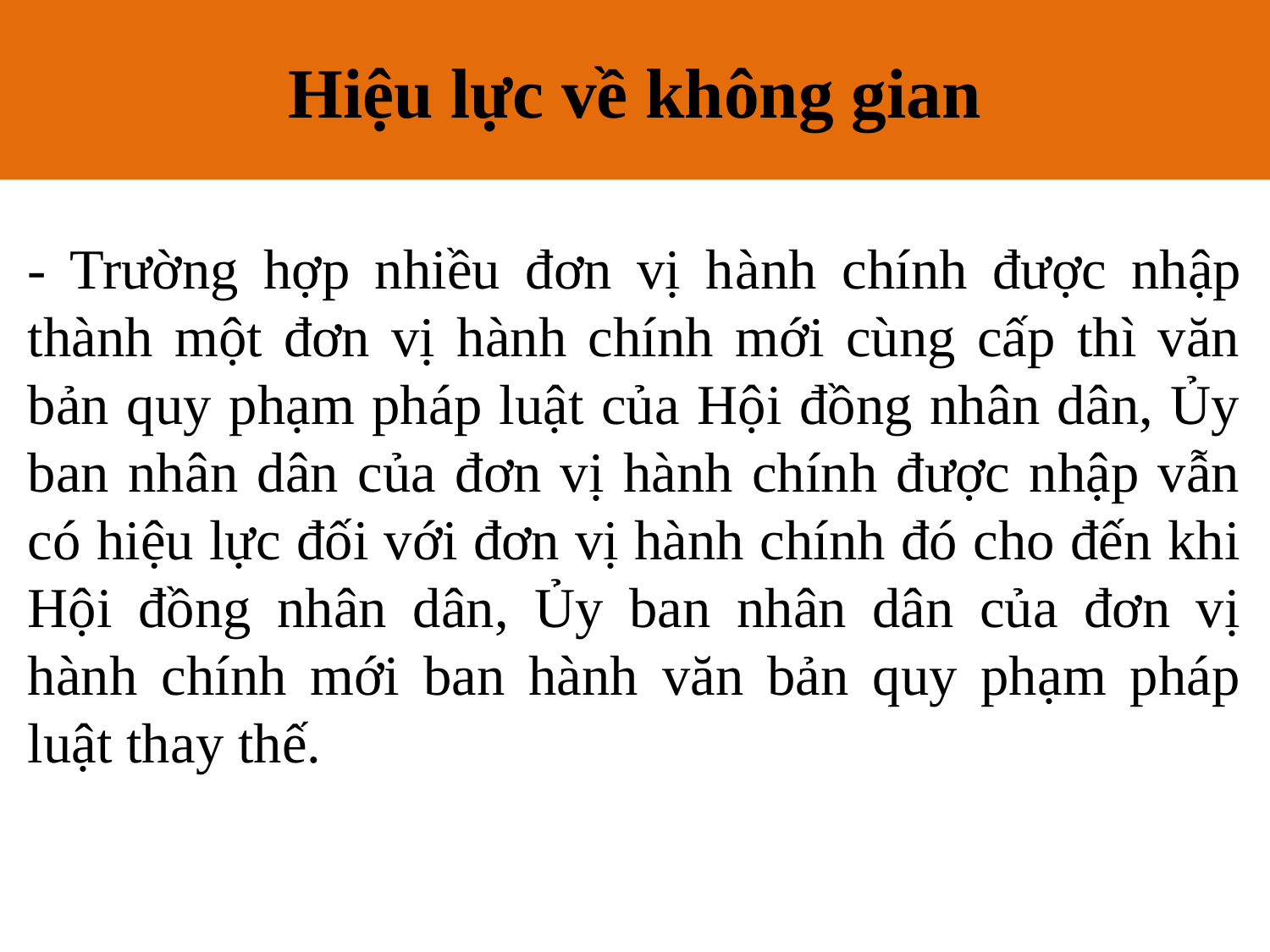

Hiệu lực về không gian
# III. Hiệu lực và nguyên tắc áp dụng văn bản quản lý nhà nước
- Trường hợp nhiều đơn vị hành chính được nhập thành một đơn vị hành chính mới cùng cấp thì văn bản quy phạm pháp luật của Hội đồng nhân dân, Ủy ban nhân dân của đơn vị hành chính được nhập vẫn có hiệu lực đối với đơn vị hành chính đó cho đến khi Hội đồng nhân dân, Ủy ban nhân dân của đơn vị hành chính mới ban hành văn bản quy phạm pháp luật thay thế.